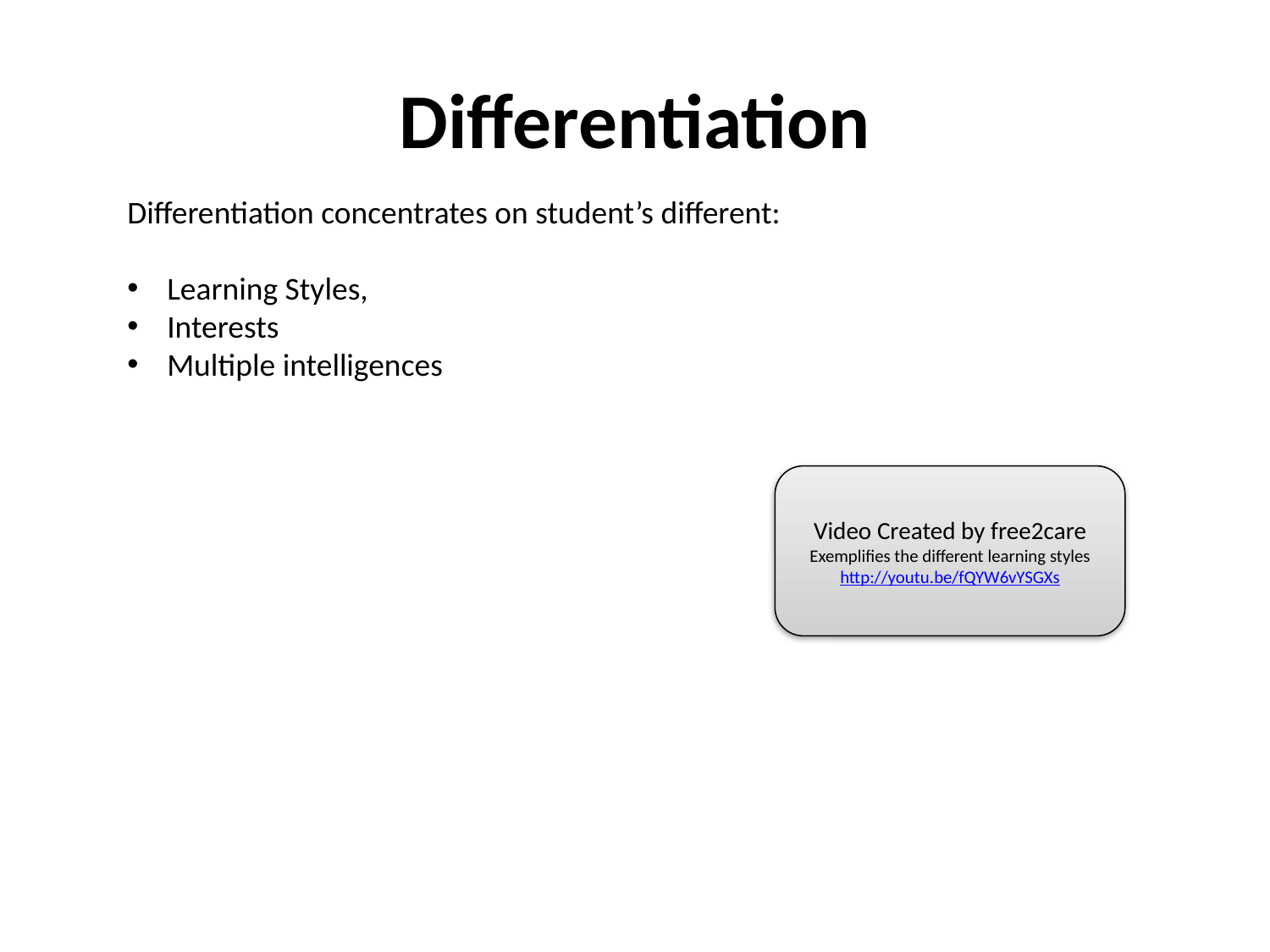

# Differentiation

Differentiation concentrates on student’s different:

Learning Styles,
Interests
Multiple intelligences

Video Created by free2care Exemplifies the different learning styles
http://youtu.be/fQYW6vYSGXs